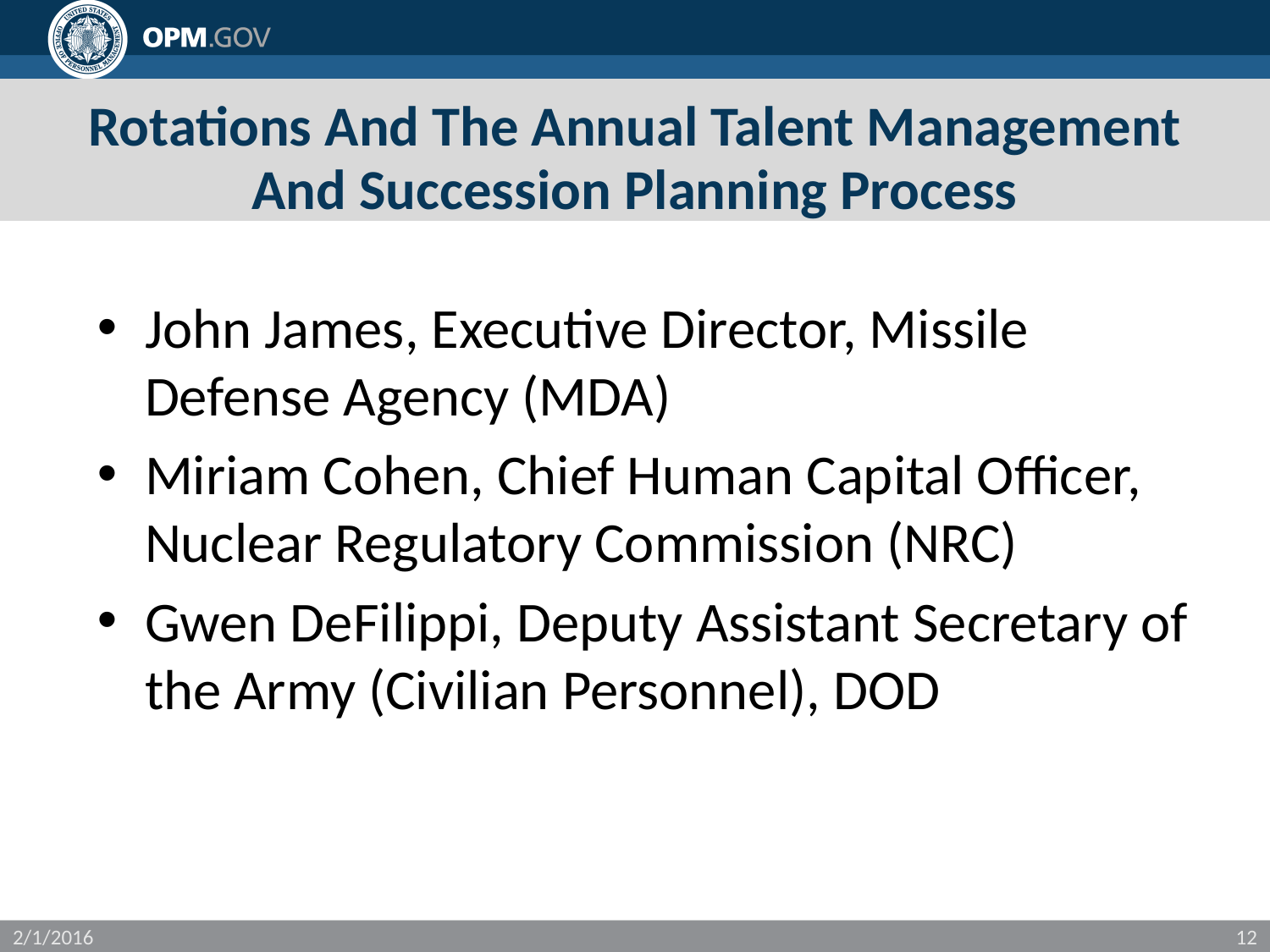

# Rotations And The Annual Talent Management And Succession Planning Process
John James, Executive Director, Missile Defense Agency (MDA)
Miriam Cohen, Chief Human Capital Officer, Nuclear Regulatory Commission (NRC)
Gwen DeFilippi, Deputy Assistant Secretary of the Army (Civilian Personnel), DOD
2/1/2016
12